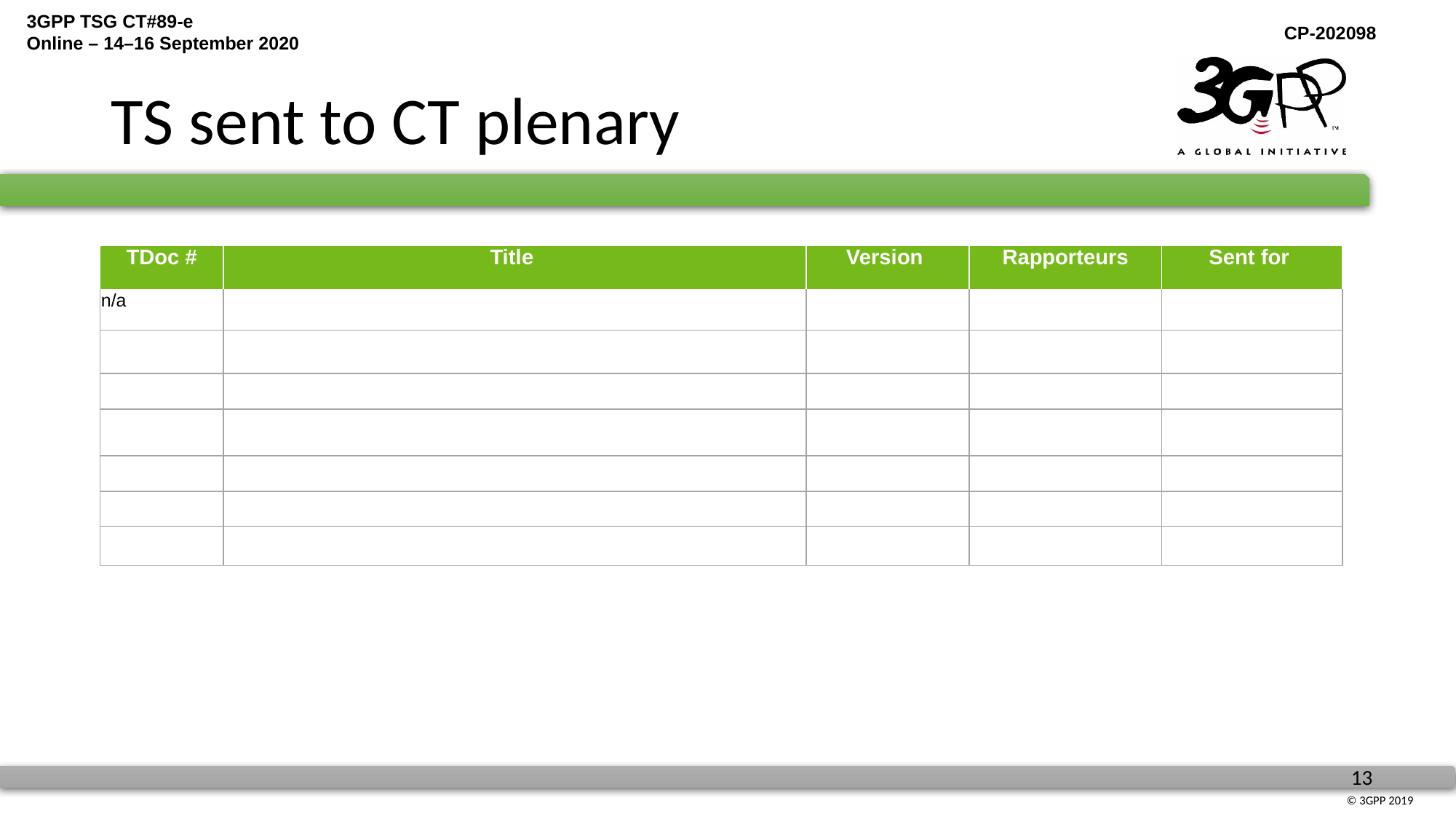

# TS sent to CT plenary
| TDoc # | Title | Version | Rapporteurs | Sent for |
| --- | --- | --- | --- | --- |
| n/a |  |  |  |  |
|  |  |  |  |  |
|  |  |  |  |  |
|  |  |  |  |  |
|  |  |  |  |  |
|  |  |  |  |  |
|  |  |  |  |  |